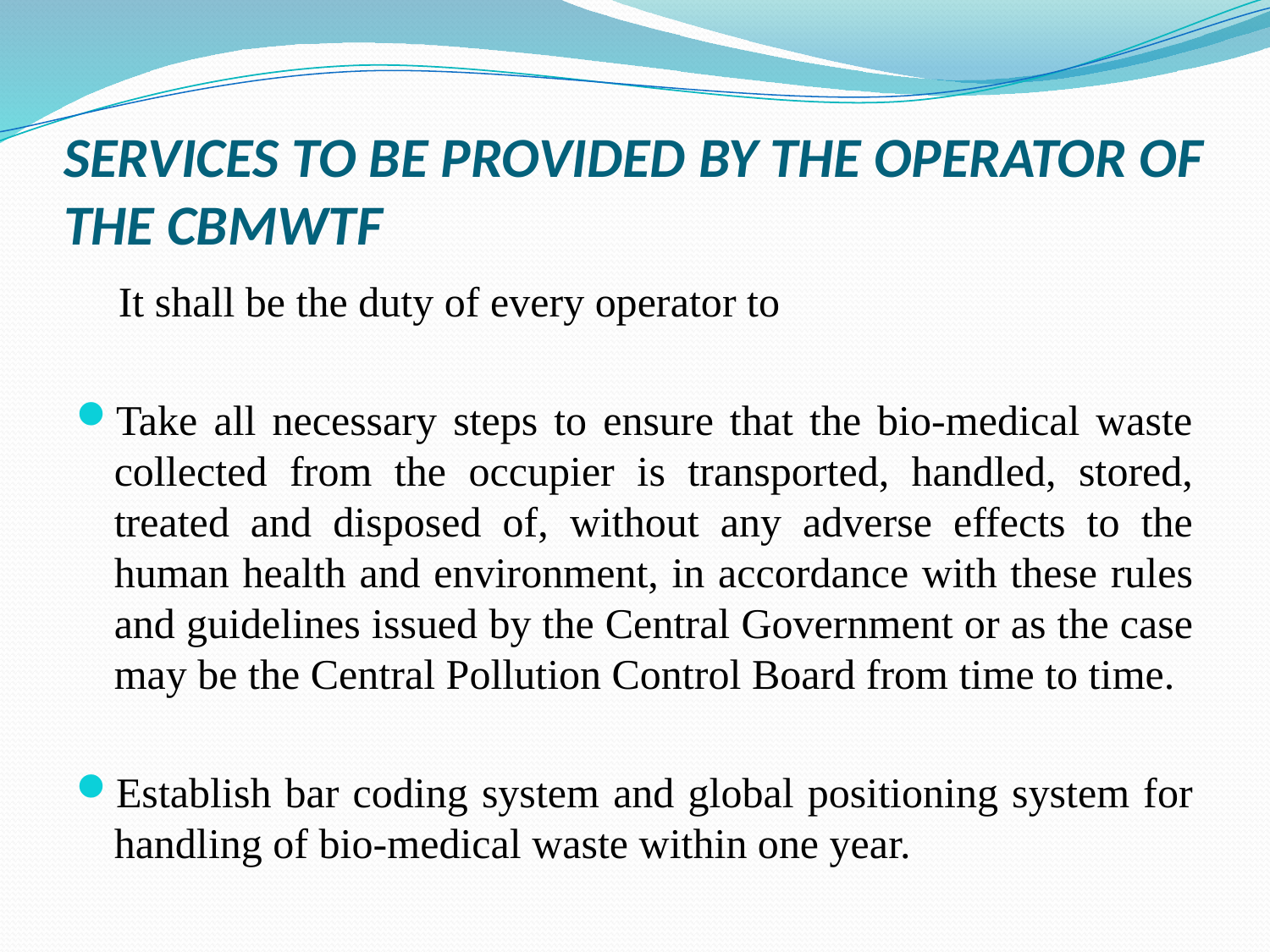

# SERVICES TO BE PROVIDED BY THE OPERATOR OF THE CBMWTF
    It shall be the duty of every operator to

Take all necessary steps to ensure that the bio-medical waste collected from the occupier is transported, handled, stored, treated and disposed of, without any adverse effects to the human health and environment, in accordance with these rules and guidelines issued by the Central Government or as the case may be the Central Pollution Control Board from time to time.

Establish bar coding system and global positioning system for handling of bio-medical waste within one year.